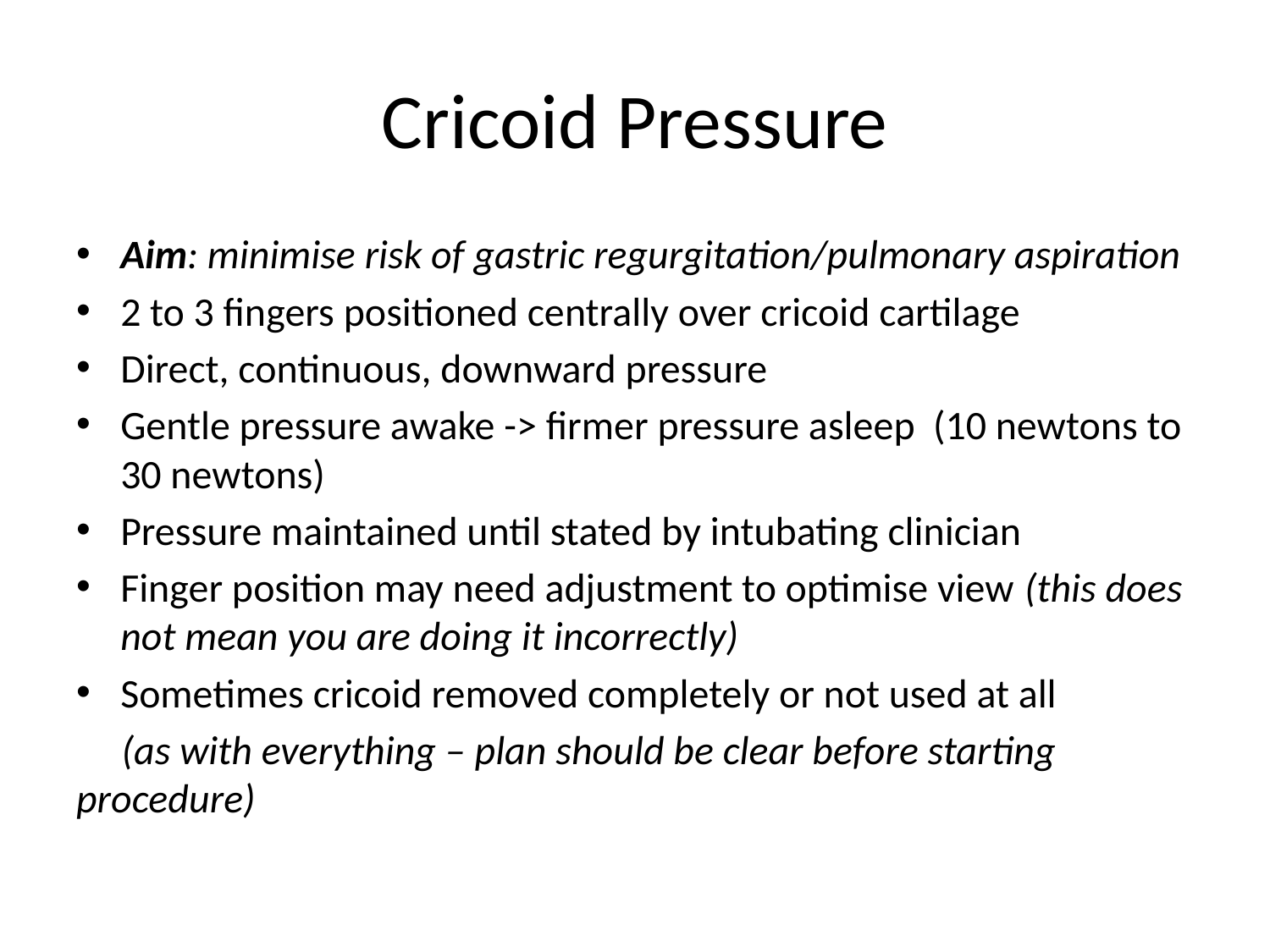

# Cricoid Pressure
Aim: minimise risk of gastric regurgitation/pulmonary aspiration
2 to 3 fingers positioned centrally over cricoid cartilage
Direct, continuous, downward pressure
Gentle pressure awake -> firmer pressure asleep  (10 newtons to 30 newtons)
Pressure maintained until stated by intubating clinician
Finger position may need adjustment to optimise view (this does not mean you are doing it incorrectly)
Sometimes cricoid removed completely or not used at all
     (as with everything – plan should be clear before starting 	procedure)